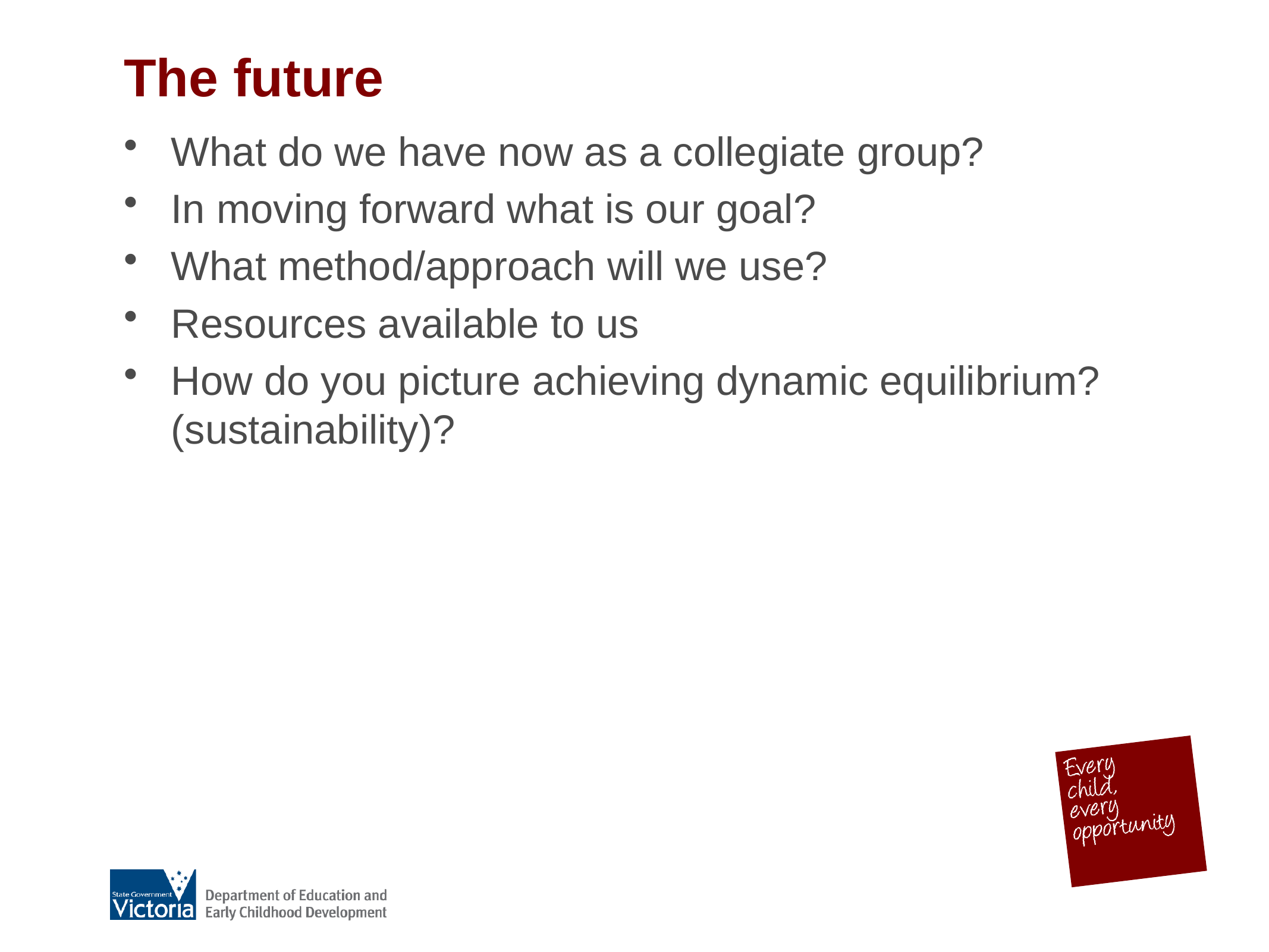

# The future
What do we have now as a collegiate group?
In moving forward what is our goal?
What method/approach will we use?
Resources available to us
How do you picture achieving dynamic equilibrium? (sustainability)?